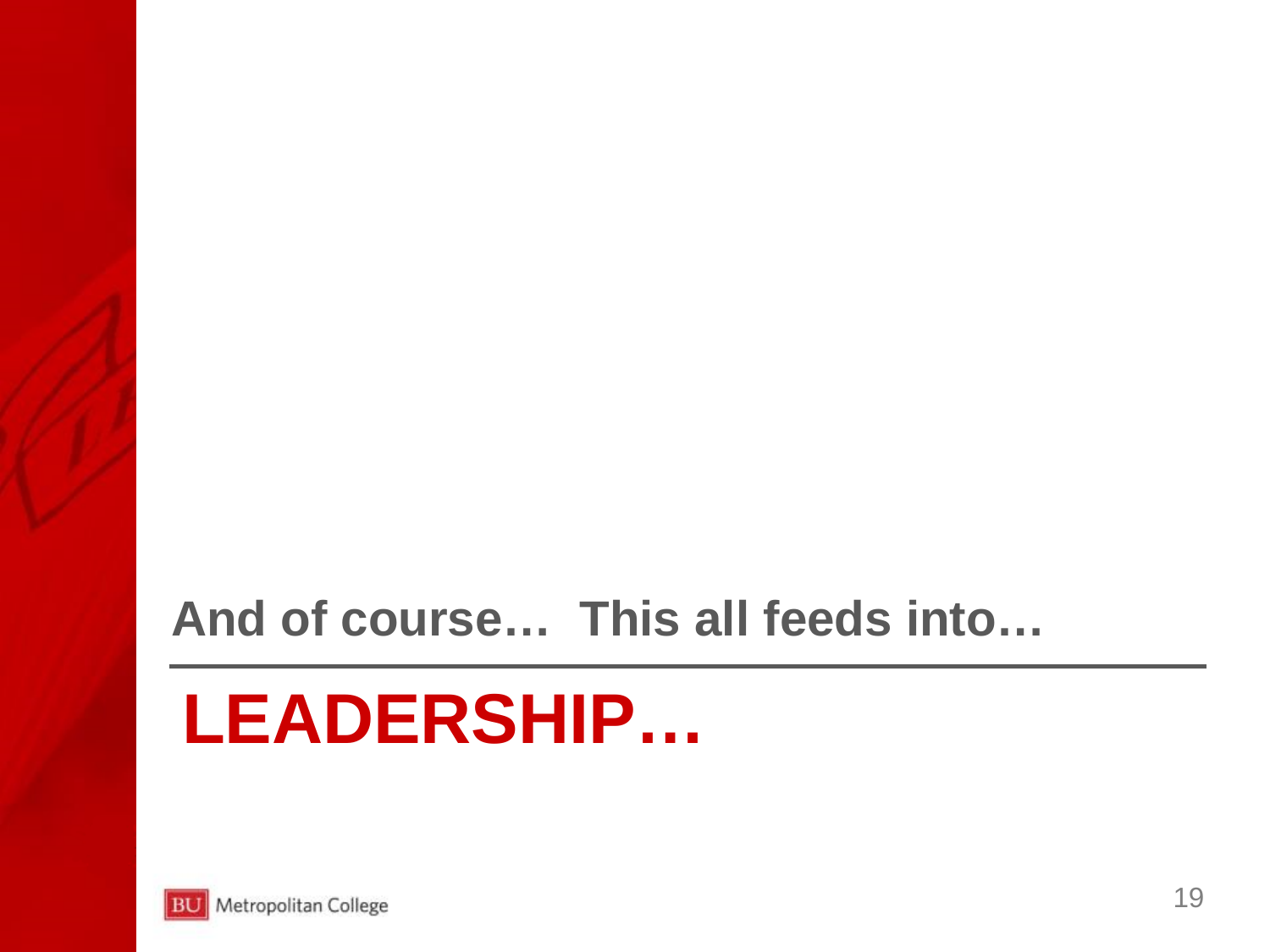

And of course…  This all feeds into…
# LEADERSHIP…